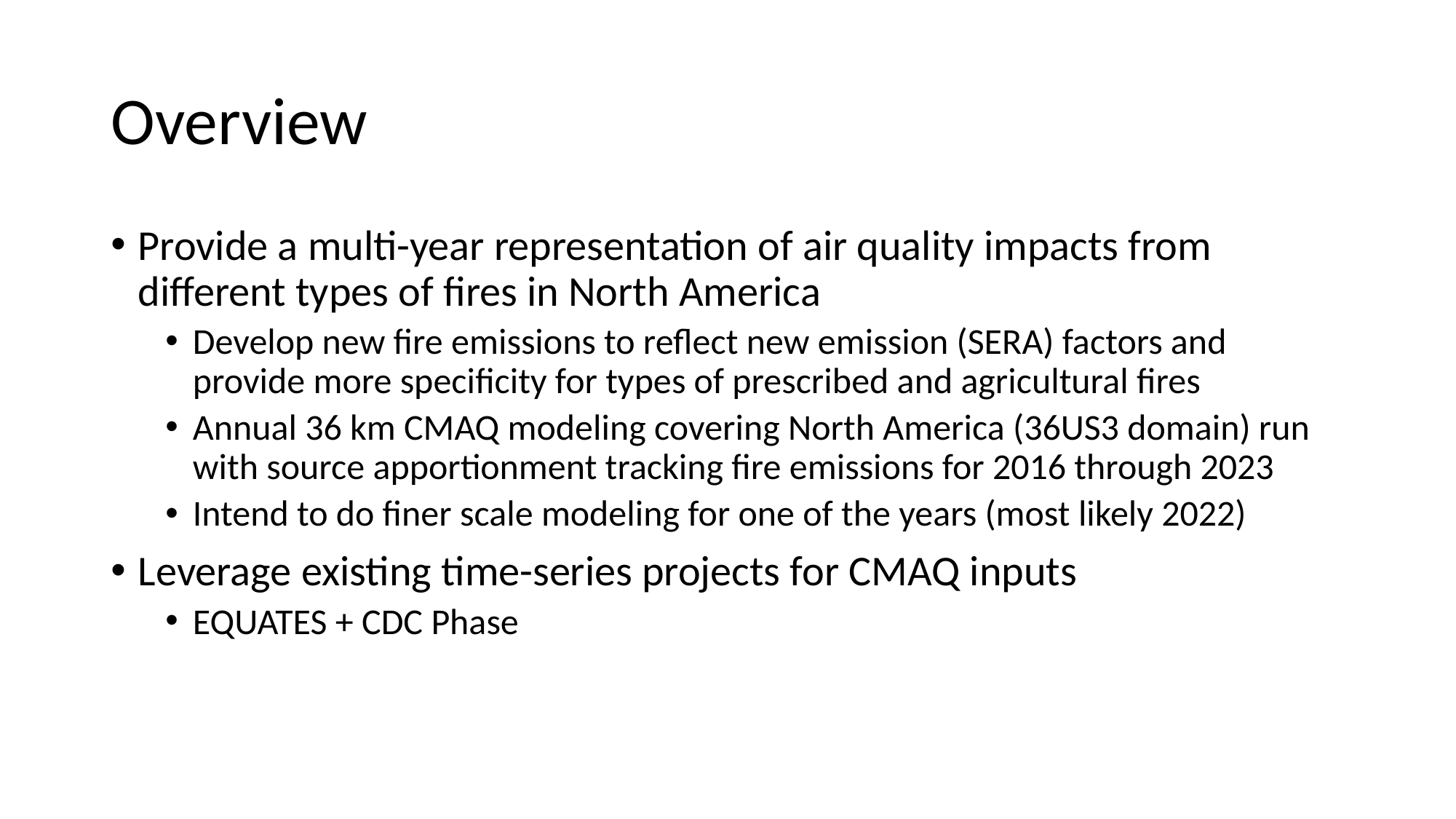

# Overview
Provide a multi-year representation of air quality impacts from different types of fires in North America
Develop new fire emissions to reflect new emission (SERA) factors and provide more specificity for types of prescribed and agricultural fires
Annual 36 km CMAQ modeling covering North America (36US3 domain) run with source apportionment tracking fire emissions for 2016 through 2023
Intend to do finer scale modeling for one of the years (most likely 2022)
Leverage existing time-series projects for CMAQ inputs
EQUATES + CDC Phase